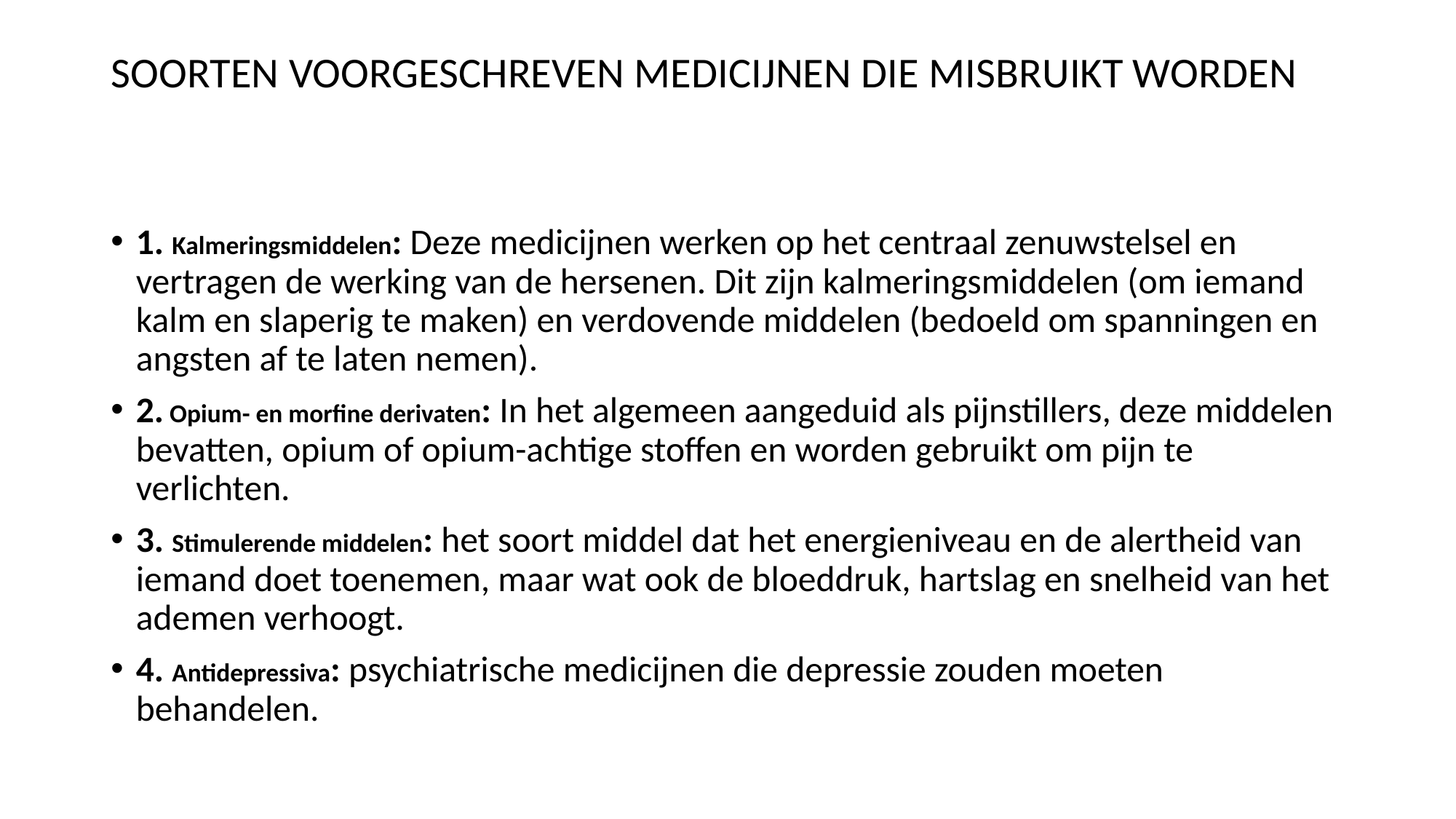

# SOORTEN VOORGESCHREVEN MEDICIJNEN DIE MISBRUIKT WORDEN
1. Kalmeringsmiddelen: Deze medicijnen werken op het centraal zenuwstelsel en vertragen de werking van de hersenen. Dit zijn kalmeringsmiddelen (om iemand kalm en slaperig te maken) en verdovende middelen (bedoeld om spanningen en angsten af te laten nemen).
2. Opium- en morfine derivaten: In het algemeen aangeduid als pijnstillers, deze middelen bevatten, opium of opium-achtige stoffen en worden gebruikt om pijn te verlichten.
3. Stimulerende middelen: het soort middel dat het energieniveau en de alertheid van iemand doet toenemen, maar wat ook de bloeddruk, hartslag en snelheid van het ademen verhoogt.
4. Antidepressiva: psychiatrische medicijnen die depressie zouden moeten behandelen.